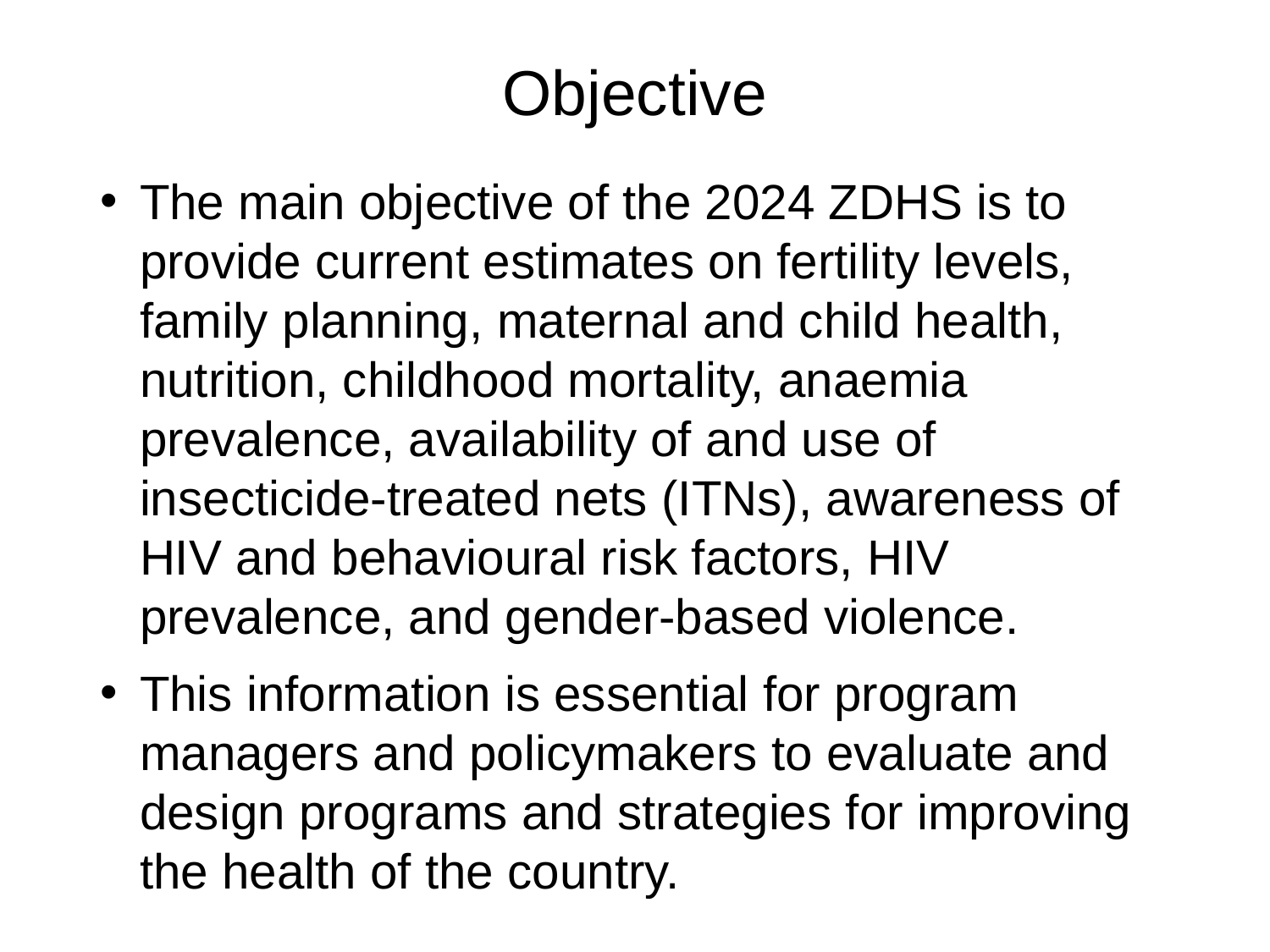

# Objective
The main objective of the 2024 ZDHS is to provide current estimates on fertility levels, family planning, maternal and child health, nutrition, childhood mortality, anaemia prevalence, availability of and use of insecticide-treated nets (ITNs), awareness of HIV and behavioural risk factors, HIV prevalence, and gender-based violence.
This information is essential for program managers and policymakers to evaluate and design programs and strategies for improving the health of the country.